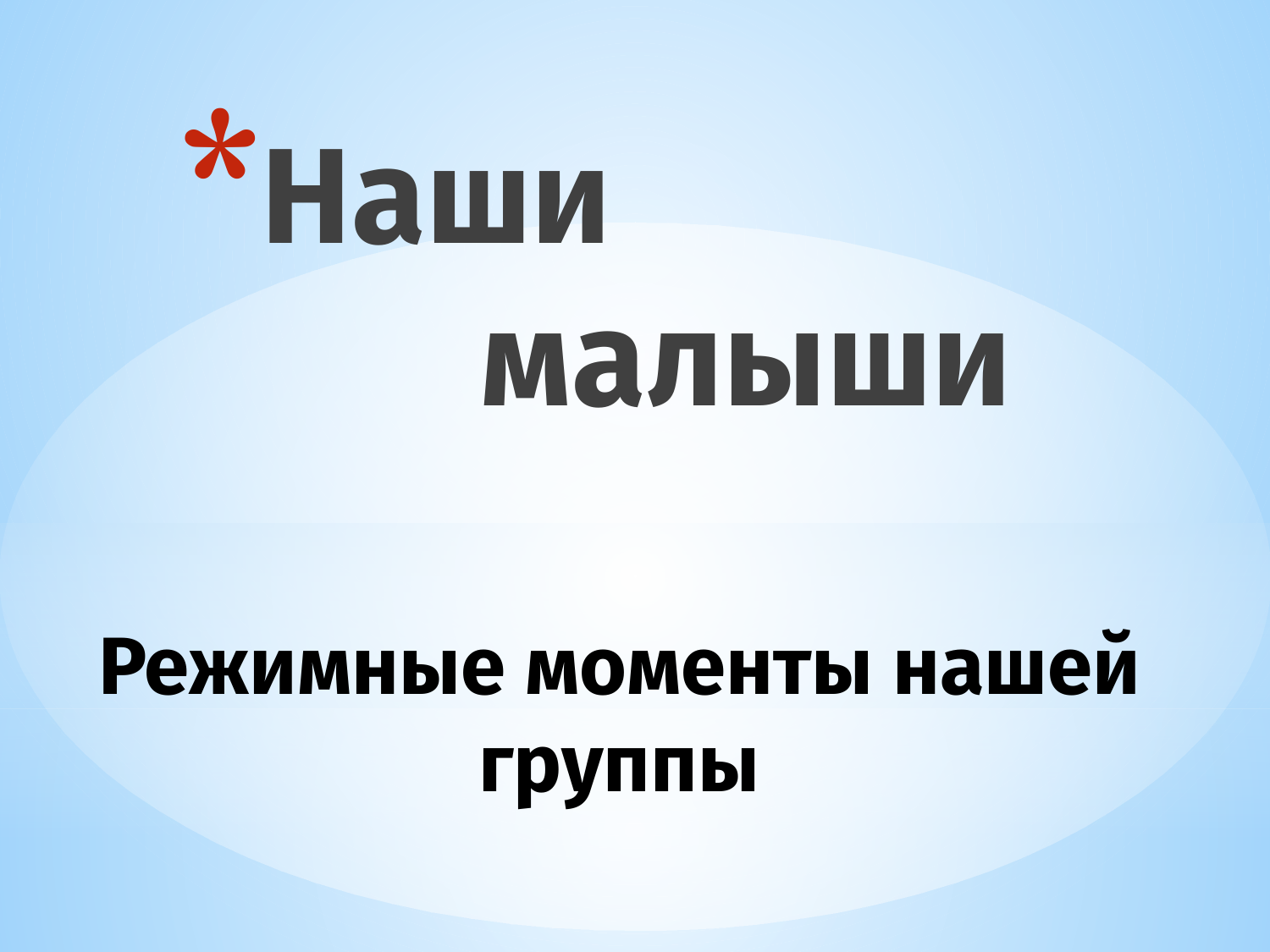

Наши                      малыши
# Режимные моменты нашей группы